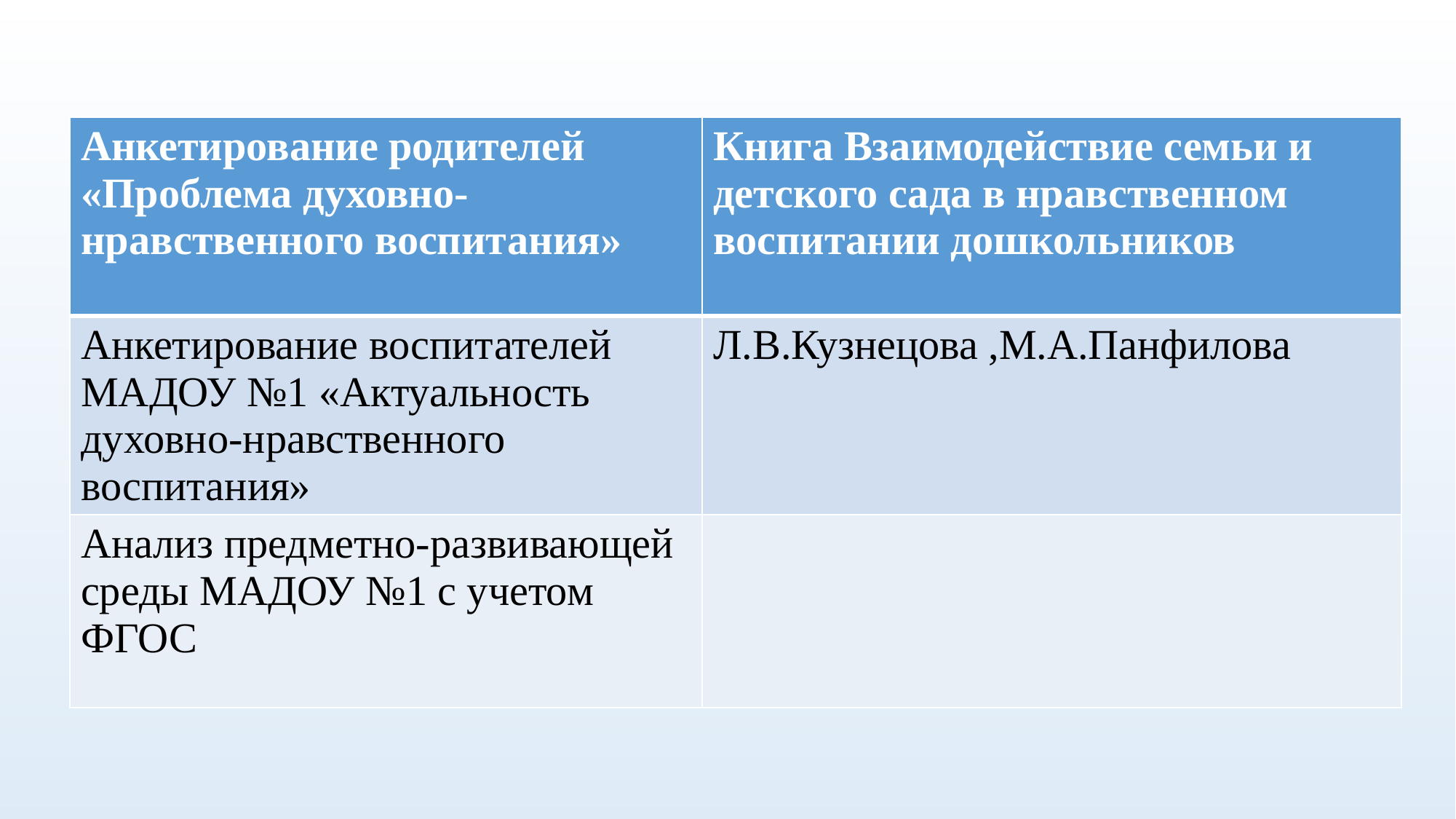

| Анкетирование родителей «Проблема духовно-нравственного воспитания» | Книга Взаимодействие семьи и детского сада в нравственном воспитании дошкольников |
| --- | --- |
| Анкетирование воспитателей МАДОУ №1 «Актуальность духовно-нравственного воспитания» | Л.В.Кузнецова ,М.А.Панфилова |
| Анализ предметно-развивающей среды МАДОУ №1 с учетом ФГОС |  |